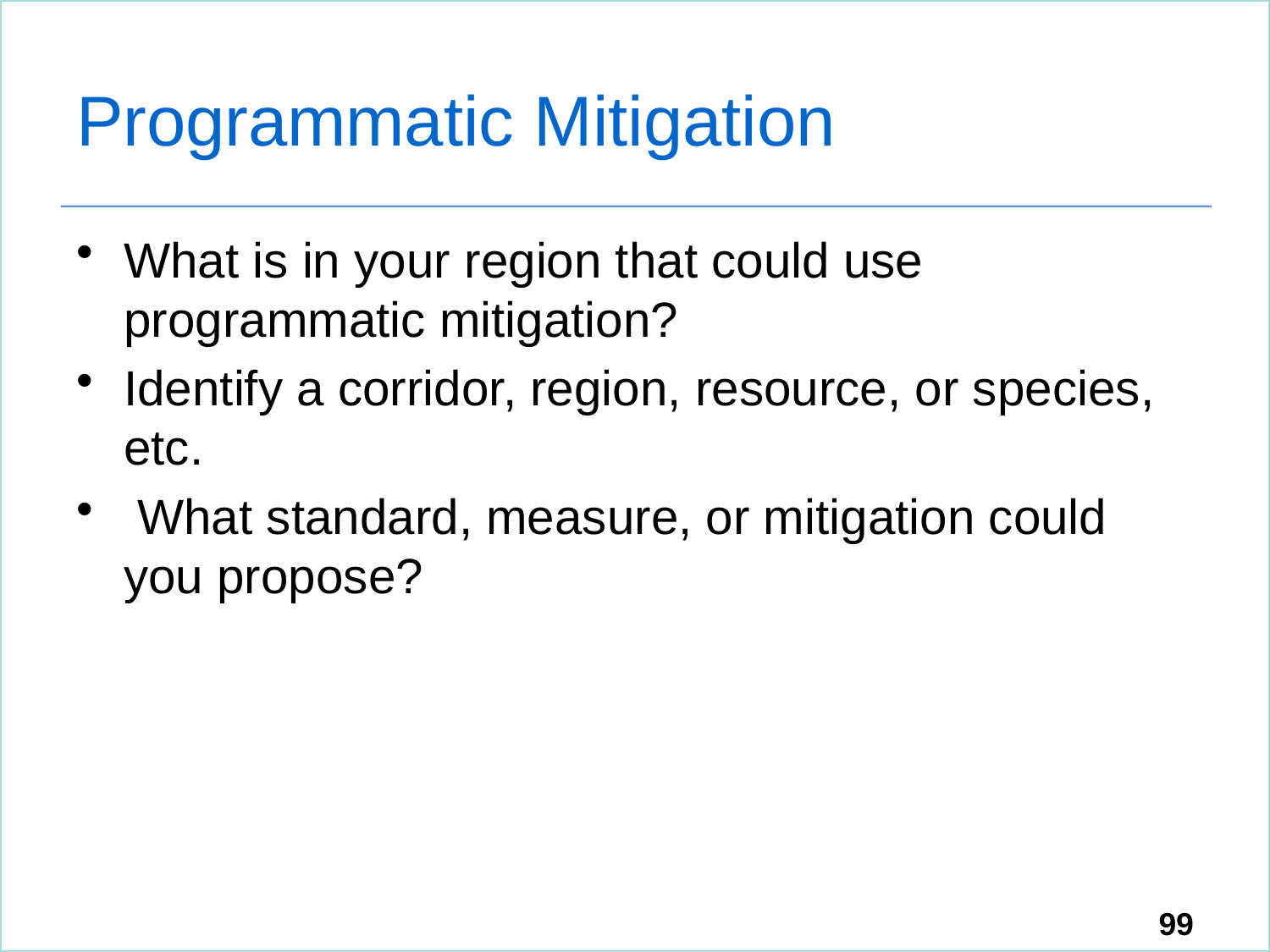

# Programmatic Mitigation
What is in your region that could use programmatic mitigation?
Identify a corridor, region, resource, or species, etc.
 What standard, measure, or mitigation could you propose?
99